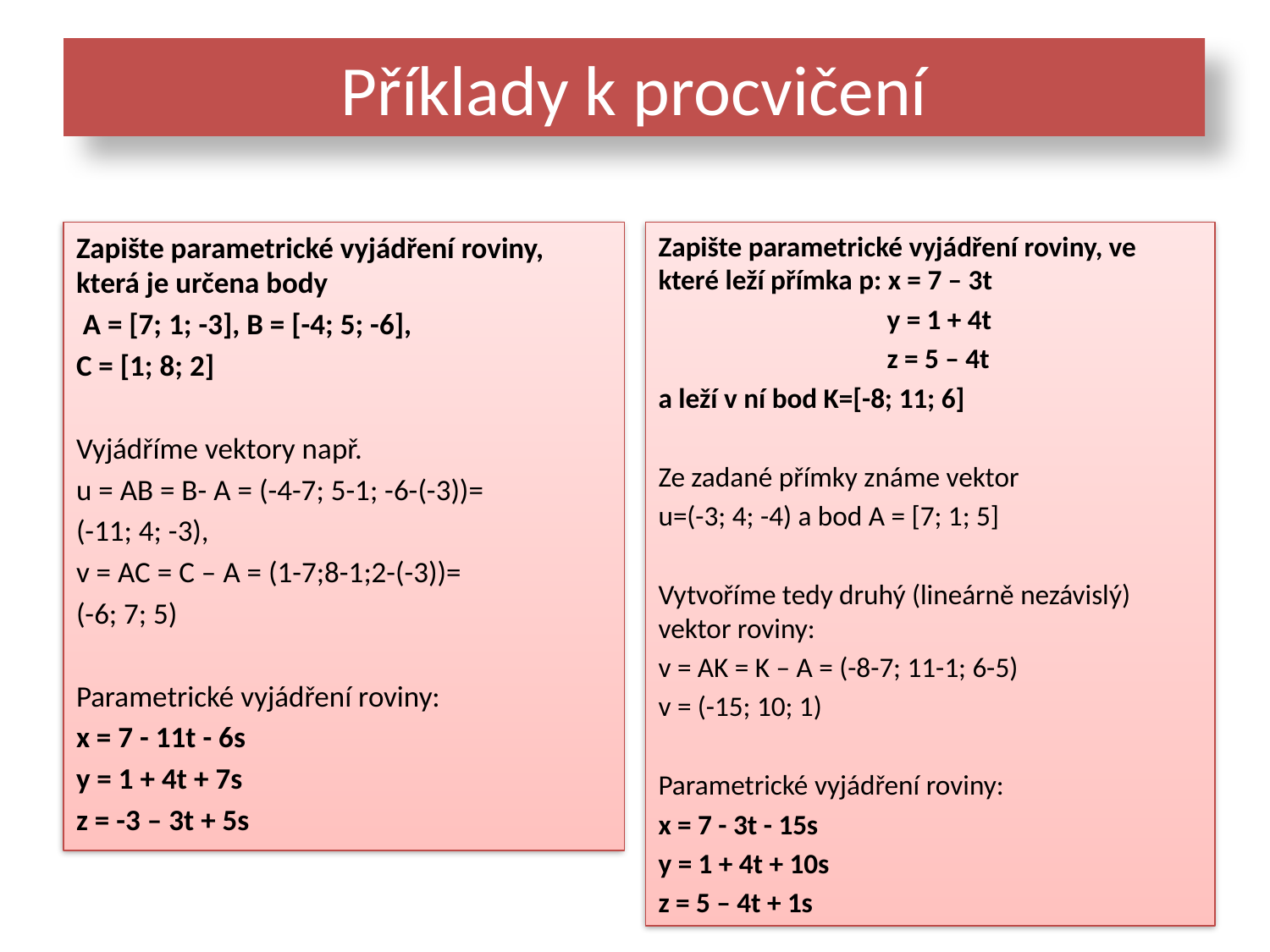

# Příklady k procvičení
Zapište parametrické vyjádření roviny, která je určena body
 A = [7; 1; -3], B = [-4; 5; -6],
C = [1; 8; 2]

Vyjádříme vektory např.
u = AB = B- A = (-4-7; 5-1; -6-(-3))=
(-11; 4; -3),
v = AC = C – A = (1-7;8-1;2-(-3))=
(-6; 7; 5)

Parametrické vyjádření roviny:
x = 7 - 11t - 6s
y = 1 + 4t + 7s
z = -3 – 3t + 5s

Zapište parametrické vyjádření roviny, ve které leží přímka p: x = 7 – 3t
                                    y = 1 + 4t
                                    z = 5 – 4t
a leží v ní bod K=[-8; 11; 6]

Ze zadané přímky známe vektor
u=(-3; 4; -4) a bod A = [7; 1; 5]

Vytvoříme tedy druhý (lineárně nezávislý) vektor roviny:
v = AK = K – A = (-8-7; 11-1; 6-5)
v = (-15; 10; 1)

Parametrické vyjádření roviny:
x = 7 - 3t - 15s
y = 1 + 4t + 10s
z = 5 – 4t + 1s